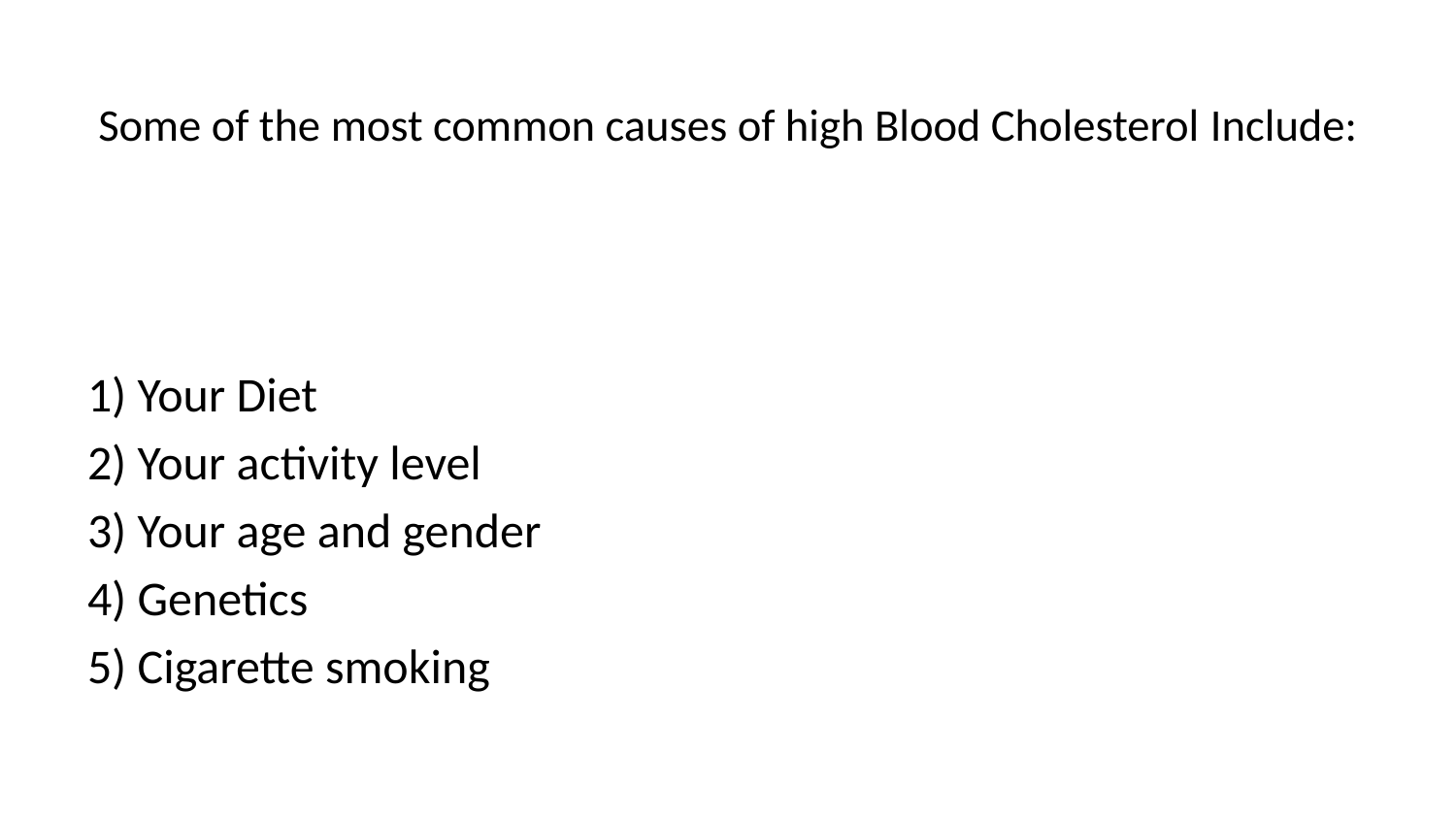

# Some of the most common causes of high Blood Cholesterol Include:

1) Your Diet
2) Your activity level
3) Your age and gender
4) Genetics
5) Cigarette smoking